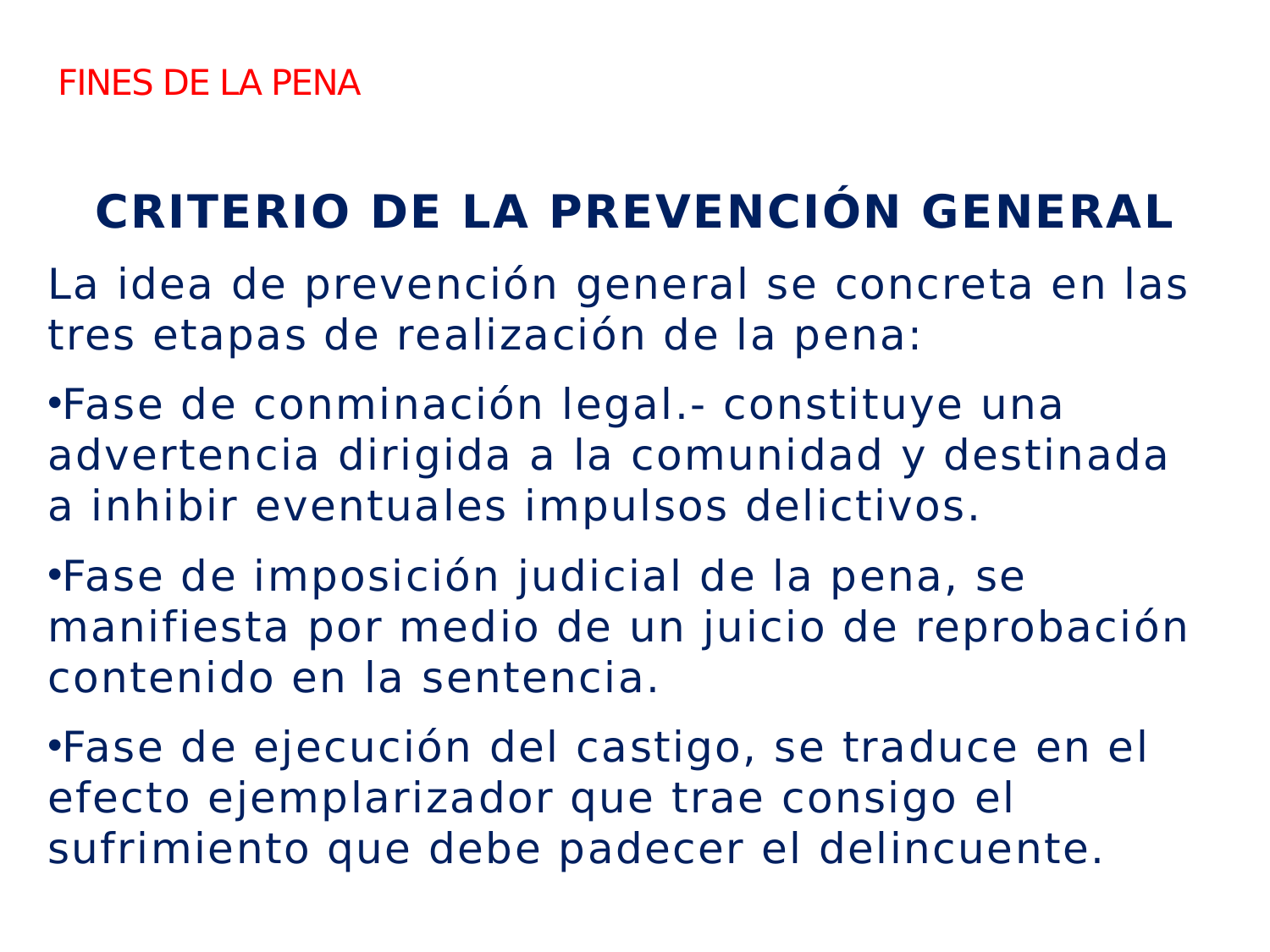

# FINES DE LA pena
CRITERIO DE LA PREVENCIÓN GENERAL
La idea de prevención general se concreta en las tres etapas de realización de la pena:
Fase de conminación legal.- constituye una advertencia dirigida a la comunidad y destinada a inhibir eventuales impulsos delictivos.
Fase de imposición judicial de la pena, se manifiesta por medio de un juicio de reprobación contenido en la sentencia.
Fase de ejecución del castigo, se traduce en el efecto ejemplarizador que trae consigo el sufrimiento que debe padecer el delincuente.

15
Sebastian Valenzuela A. /El Salvador /Marzo 2013